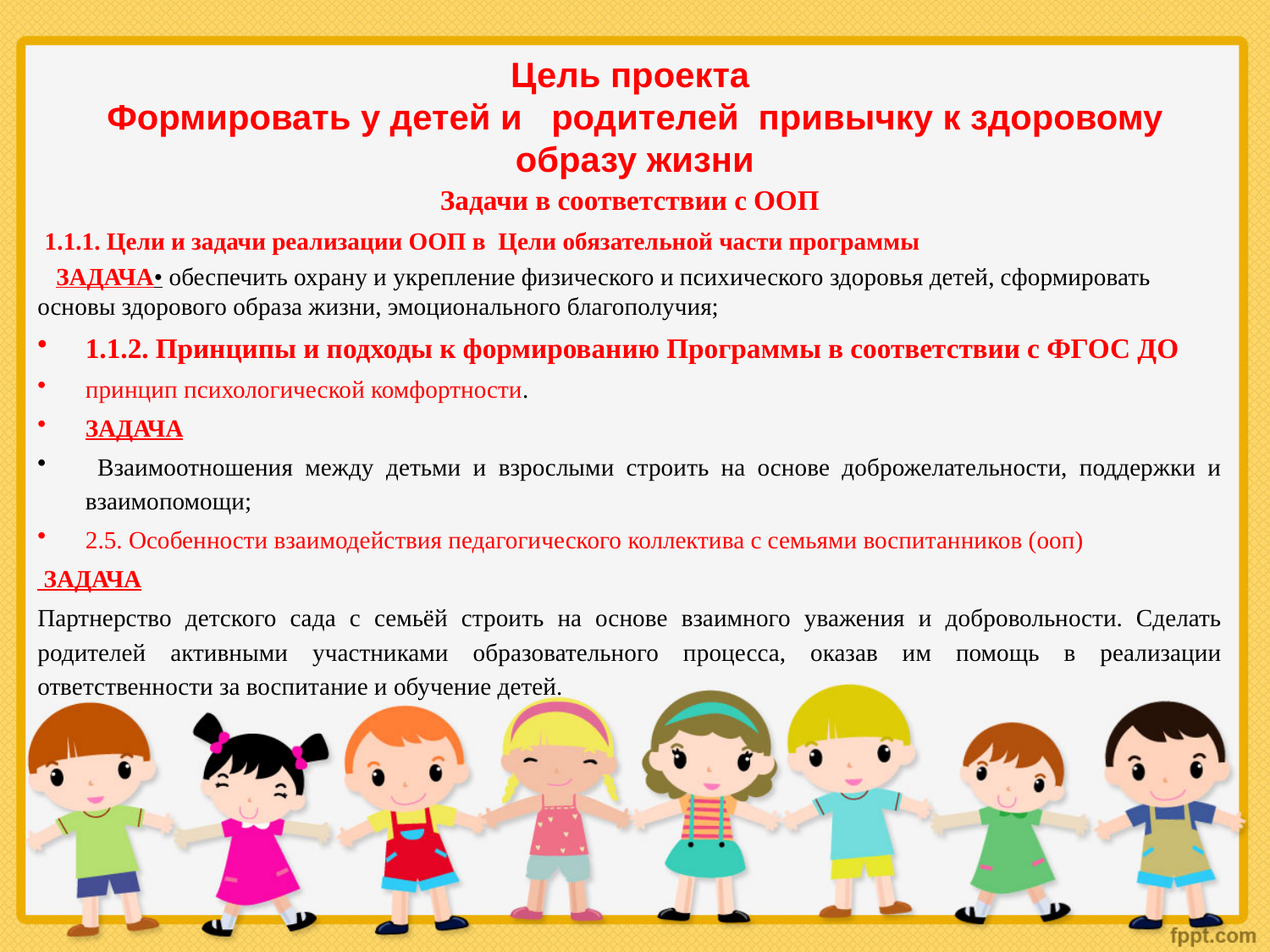

# Цель проекта Формировать у детей и   родителей  привычку к здоровому образу жизни
Задачи в соответствии с ООП
 1.1.1. Цели и задачи реализации ООП в  Цели обязательной части программы
   ЗАДАЧА• обеспечить охрану и укрепление физического и психического здоровья детей, сформировать основы здорового образа жизни, эмоционального благополучия;
1.1.2. Принципы и подходы к формированию Программы в соответствии с ФГОС ДО
принцип психологической комфортности.
ЗАДАЧА
 Взаимоотношения между детьми и взрослыми строить на основе доброжелательности, поддержки и взаимопомощи;
2.5. Особенности взаимодействия педагогического коллектива с семьями воспитанников (ооп)
 ЗАДАЧА
Партнерство детского сада с семьёй строить на основе взаимного уважения и добровольности. Сделать родителей активными участниками образовательного процесса, оказав им помощь в реализации ответственности за воспитание и обучение детей.